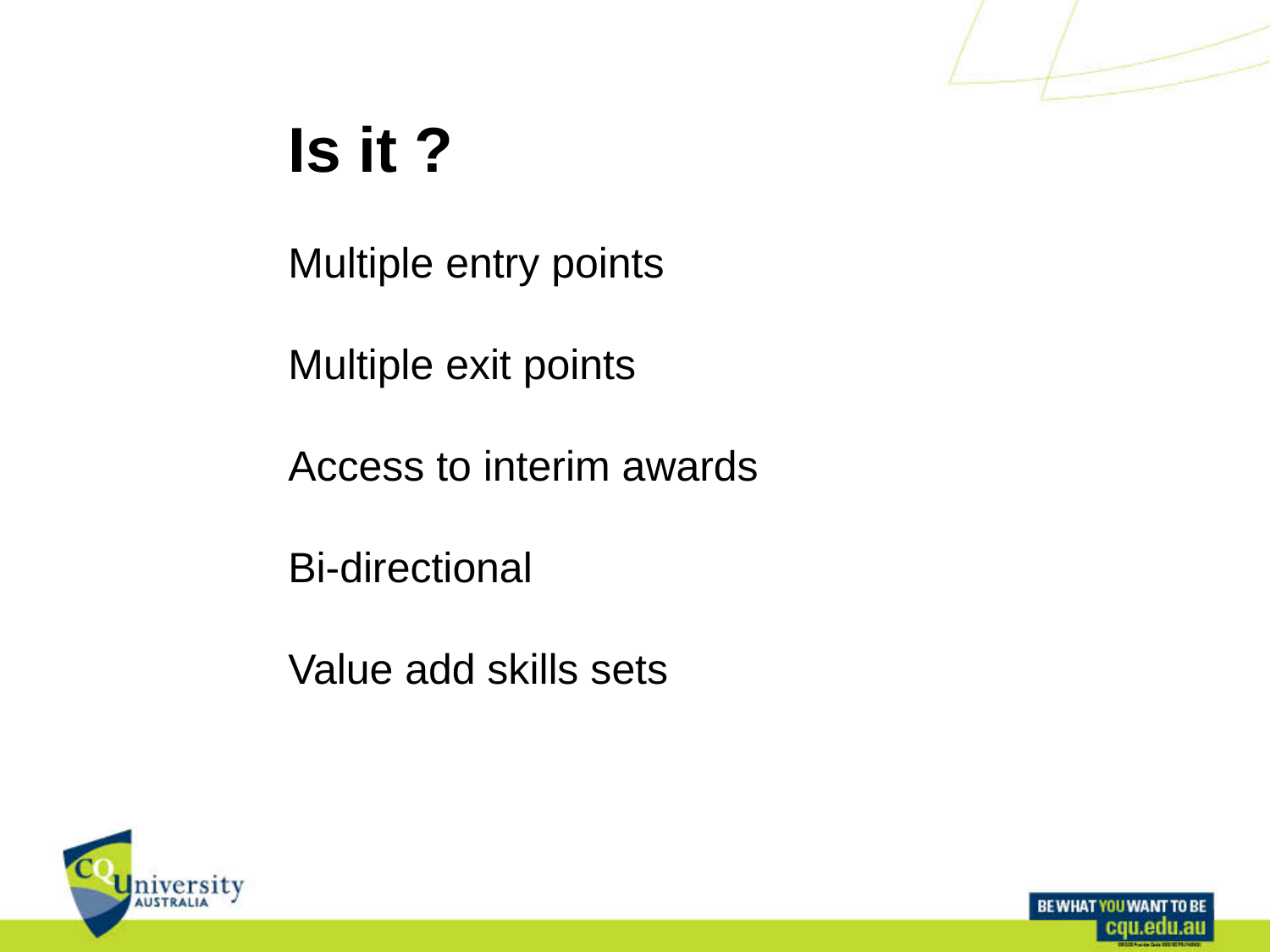

Is it ?

Multiple entry points

Multiple exit points

Access to interim awards

Bi-directional

Value add skills sets